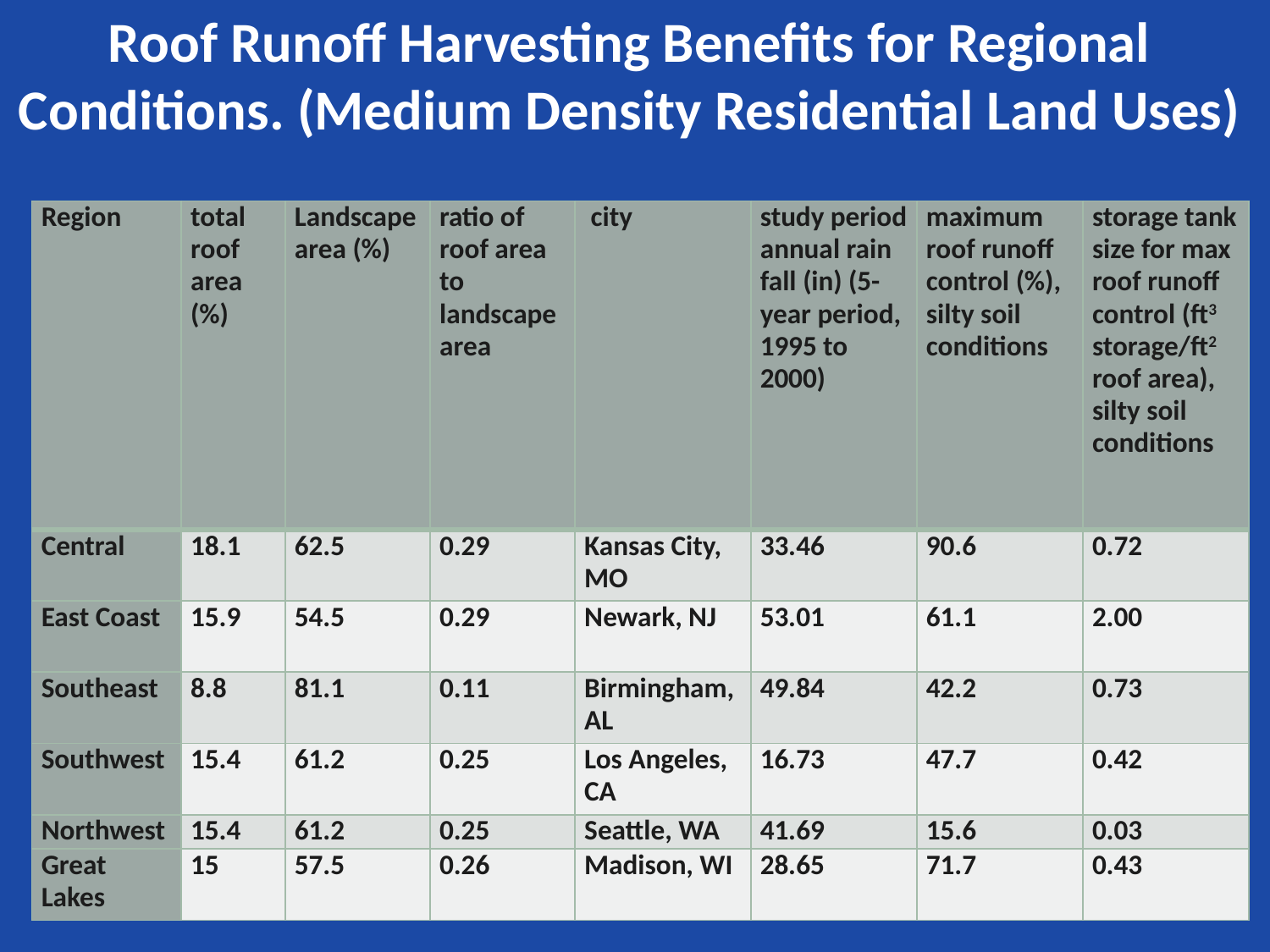

Roof Runoff Harvesting Benefits for Regional Conditions. (Medium Density Residential Land Uses)
| Region | total roof area (%) | Landscape area (%) | ratio of roof area to landscape area | city | study period annual rain fall (in) (5-year period, 1995 to 2000) | maximum roof runoff control (%), silty soil conditions | storage tank size for max roof runoff control (ft3 storage/ft2 roof area), silty soil conditions |
| --- | --- | --- | --- | --- | --- | --- | --- |
| Central | 18.1 | 62.5 | 0.29 | Kansas City, MO | 33.46 | 90.6 | 0.72 |
| East Coast | 15.9 | 54.5 | 0.29 | Newark, NJ | 53.01 | 61.1 | 2.00 |
| Southeast | 8.8 | 81.1 | 0.11 | Birmingham, AL | 49.84 | 42.2 | 0.73 |
| Southwest | 15.4 | 61.2 | 0.25 | Los Angeles, CA | 16.73 | 47.7 | 0.42 |
| Northwest | 15.4 | 61.2 | 0.25 | Seattle, WA | 41.69 | 15.6 | 0.03 |
| Great Lakes | 15 | 57.5 | 0.26 | Madison, WI | 28.65 | 71.7 | 0.43 |